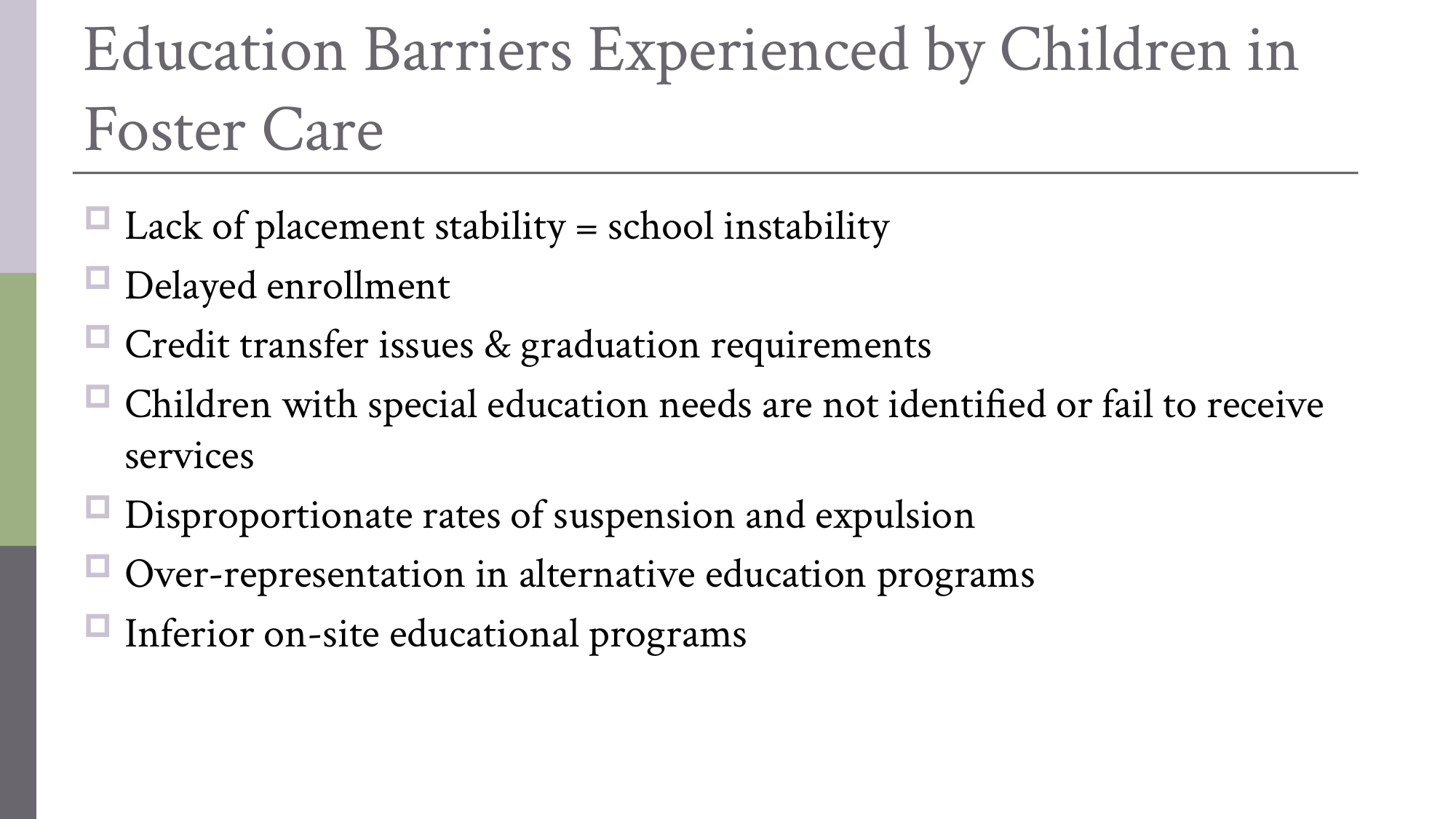

# Education Barriers Experienced by Children in Foster Care
Lack of placement stability = school instability
Delayed enrollment
Credit transfer issues & graduation requirements
Children with special education needs are not identified or fail to receive services
Disproportionate rates of suspension and expulsion
Over-representation in alternative education programs
Inferior on-site educational programs